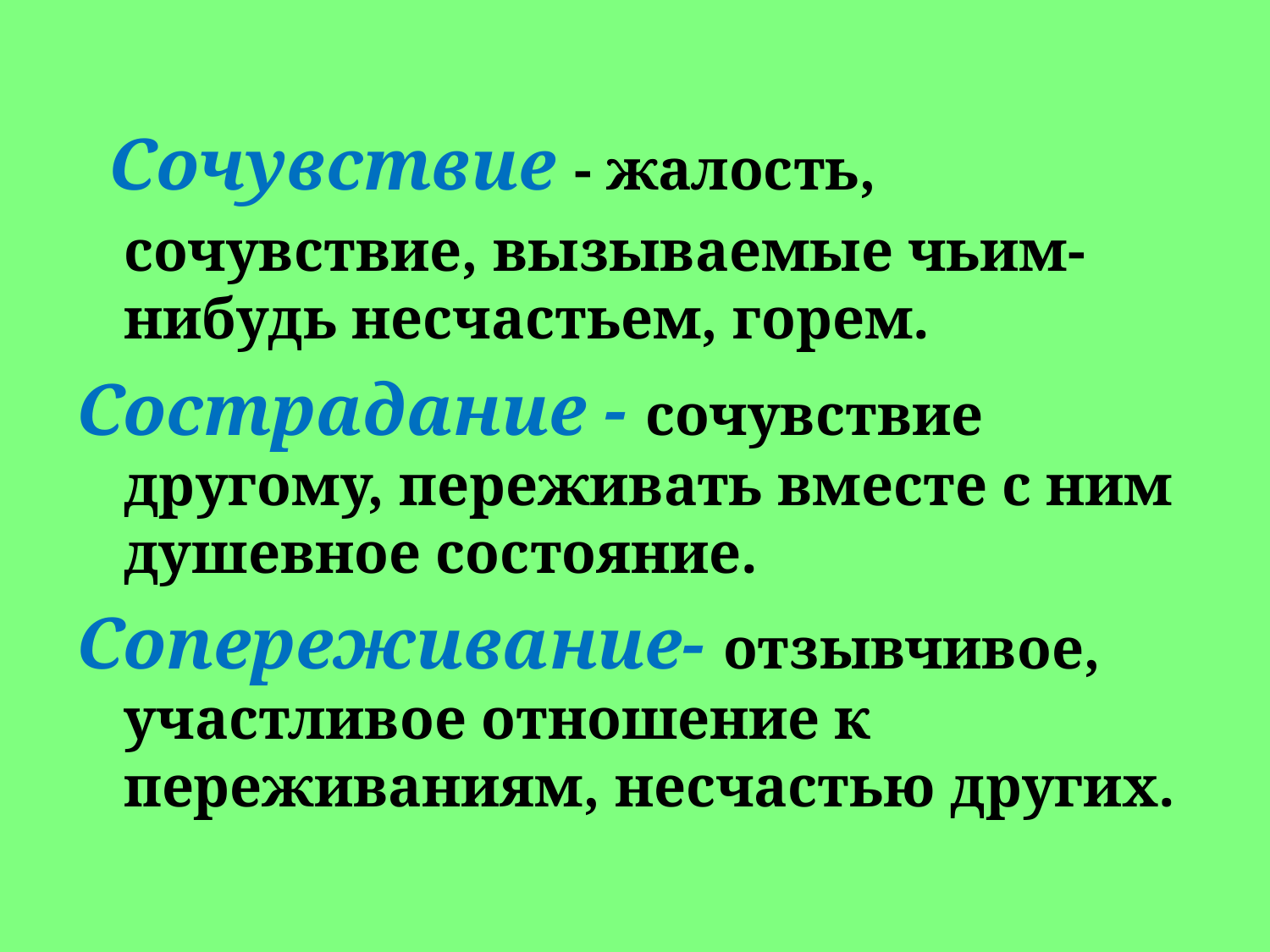

Сочувствие - жалость, сочувствие, вызываемые чьим-нибудь несчастьем, горем.
Сострадание - сочувствие другому, переживать вместе с ним душевное состояние.
Сопереживание- отзывчивое, участливое отношение к переживаниям, несчастью других.